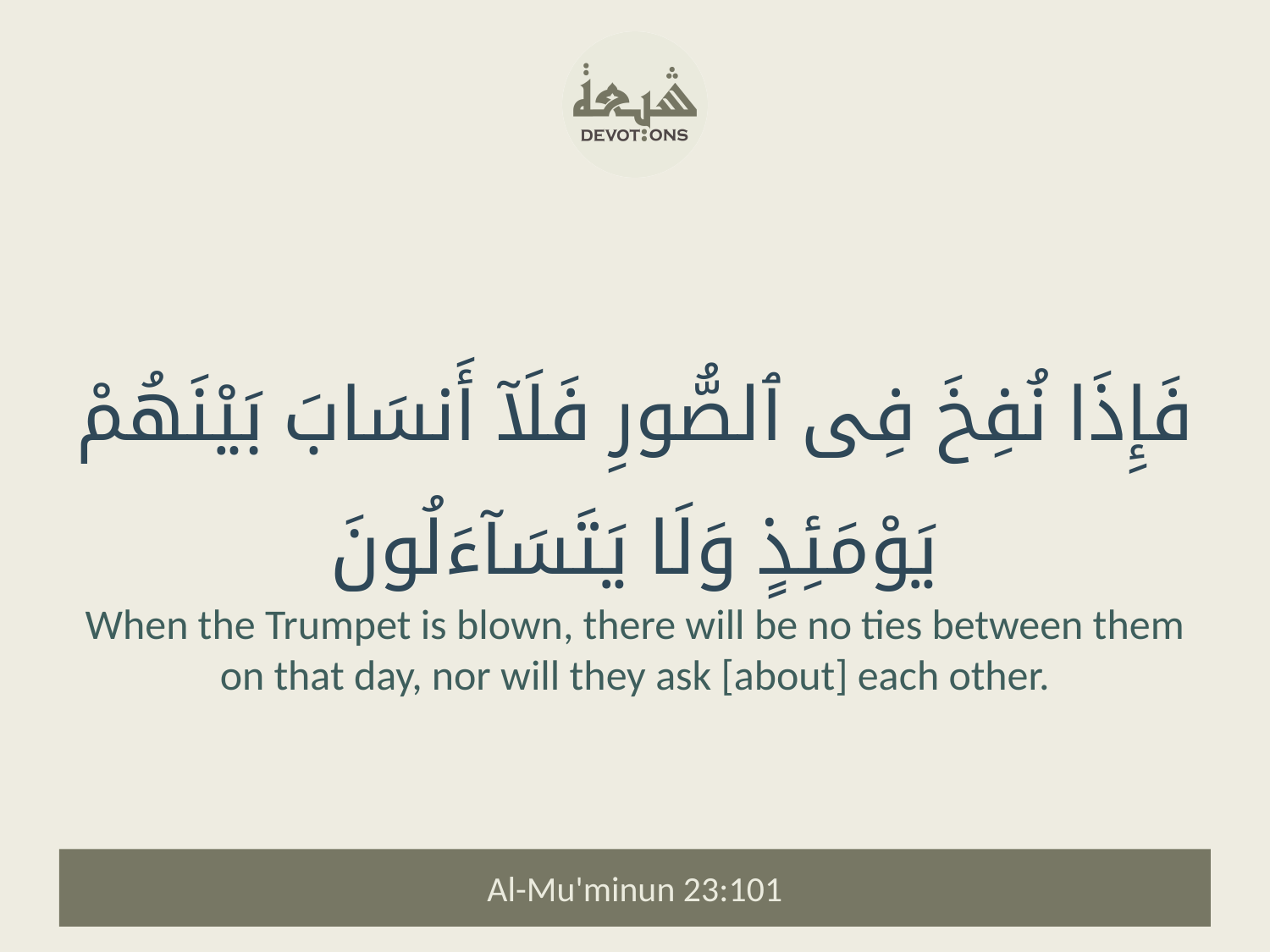

فَإِذَا نُفِخَ فِى ٱلصُّورِ فَلَآ أَنسَابَ بَيْنَهُمْ يَوْمَئِذٍ وَلَا يَتَسَآءَلُونَ
When the Trumpet is blown, there will be no ties between them on that day, nor will they ask [about] each other.
Al-Mu'minun 23:101